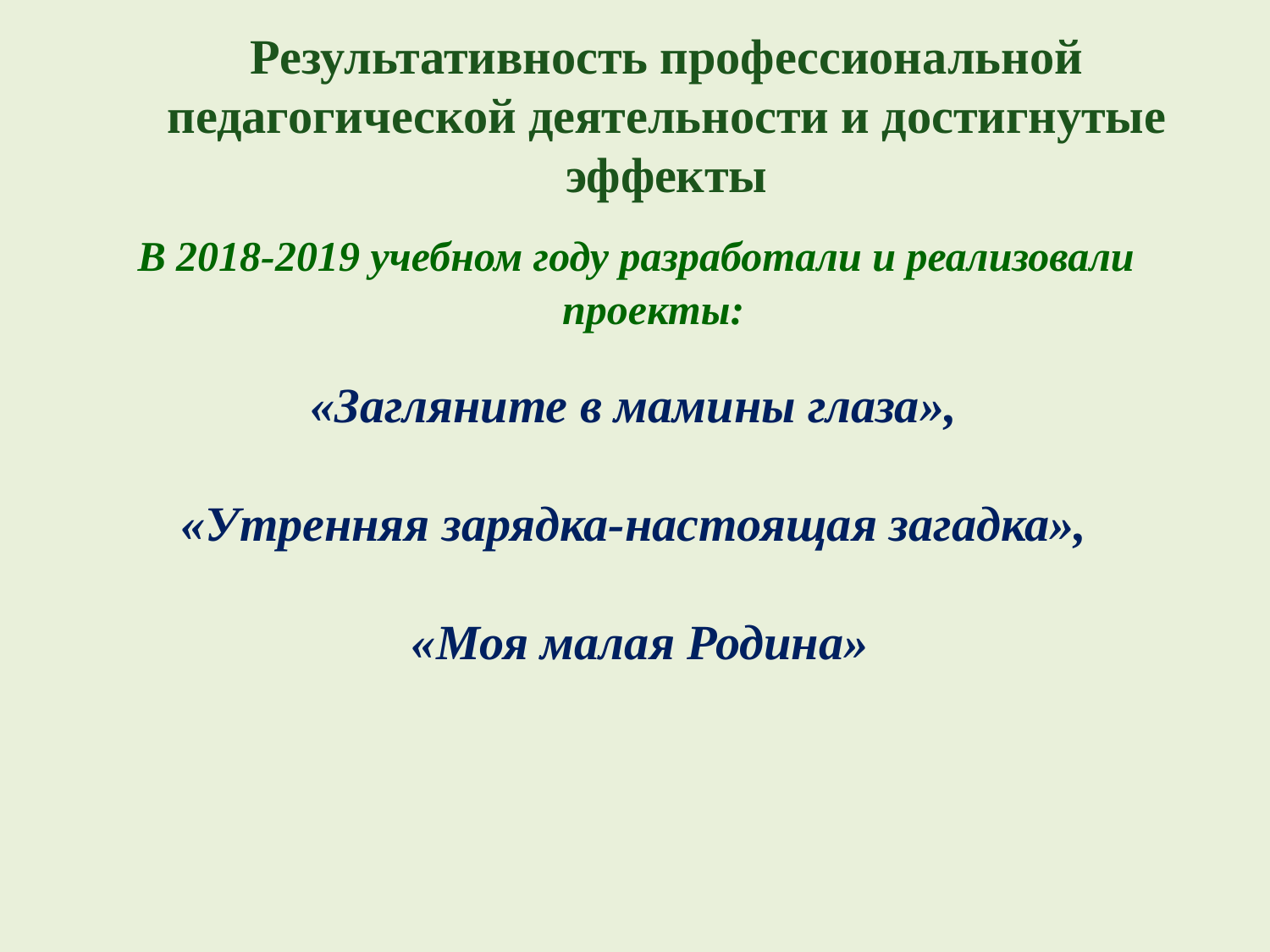

# Результативность профессиональной педагогической деятельности и достигнутые эффекты
 В 2018-2019 учебном году разработали и реализовали  проекты:

«Загляните в мамины глаза»,

«Утренняя зарядка-настоящая загадка»,

«Моя малая Родина»